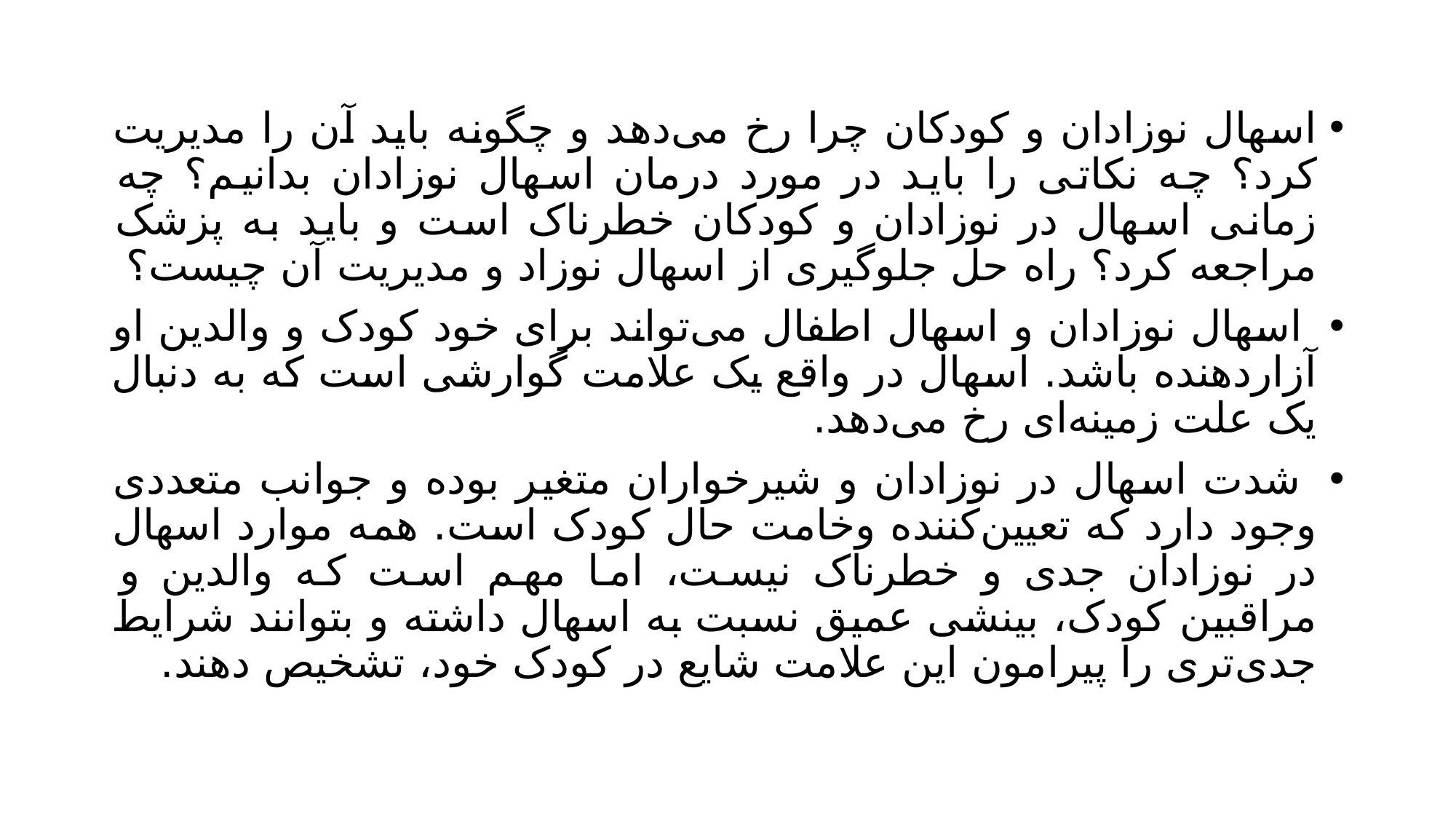

اسهال نوزادان و کودکان چرا رخ می‌دهد و چگونه باید آن را مدیریت کرد؟ چه نکاتی را باید در مورد درمان اسهال نوزادان بدانیم؟ چه زمانی اسهال در نوزادان و کودکان خطرناک است و باید به پزشک مراجعه کرد؟ راه‌ حل جلوگیری از اسهال نوزاد و مدیریت آن چیست؟
 اسهال نوزادان و اسهال اطفال می‌تواند برای خود کودک و والدین او آزاردهنده باشد. اسهال در واقع یک علامت گوارشی است که به دنبال یک علت زمینه‌ای رخ می‌دهد.
 شدت اسهال در نوزادان و شیرخواران متغیر بوده و جوانب متعددی وجود دارد که تعیین‌کننده وخامت حال کودک است. همه موارد اسهال در نوزادان جدی و خطرناک نیست، اما مهم است که والدین و مراقبین کودک، بینشی عمیق نسبت به اسهال داشته و بتوانند شرایط جدی‌تری را پیرامون این علامت شایع در کودک خود، تشخیص دهند.